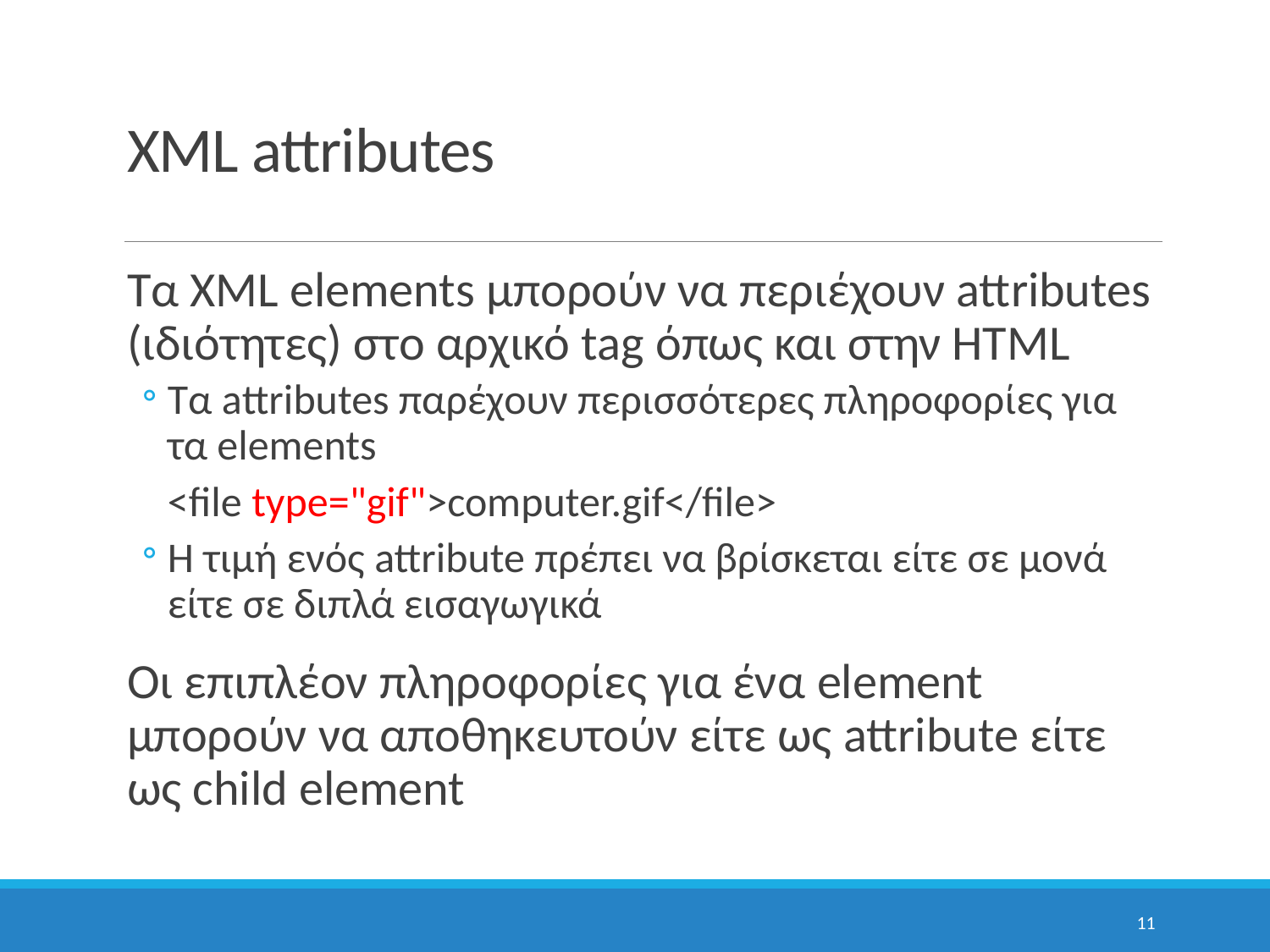

# XML attributes
Τα XML elements μπορούν να περιέχουν attributes (ιδιότητες) στο αρχικό tag όπως και στην HTML
Τα attributes παρέχουν περισσότερες πληροφορίες για τα elements
	<file type="gif">computer.gif</file>
Η τιμή ενός attribute πρέπει να βρίσκεται είτε σε μονά είτε σε διπλά εισαγωγικά
Οι επιπλέον πληροφορίες για ένα element μπορούν να αποθηκευτούν είτε ως attribute είτε ως child element
11